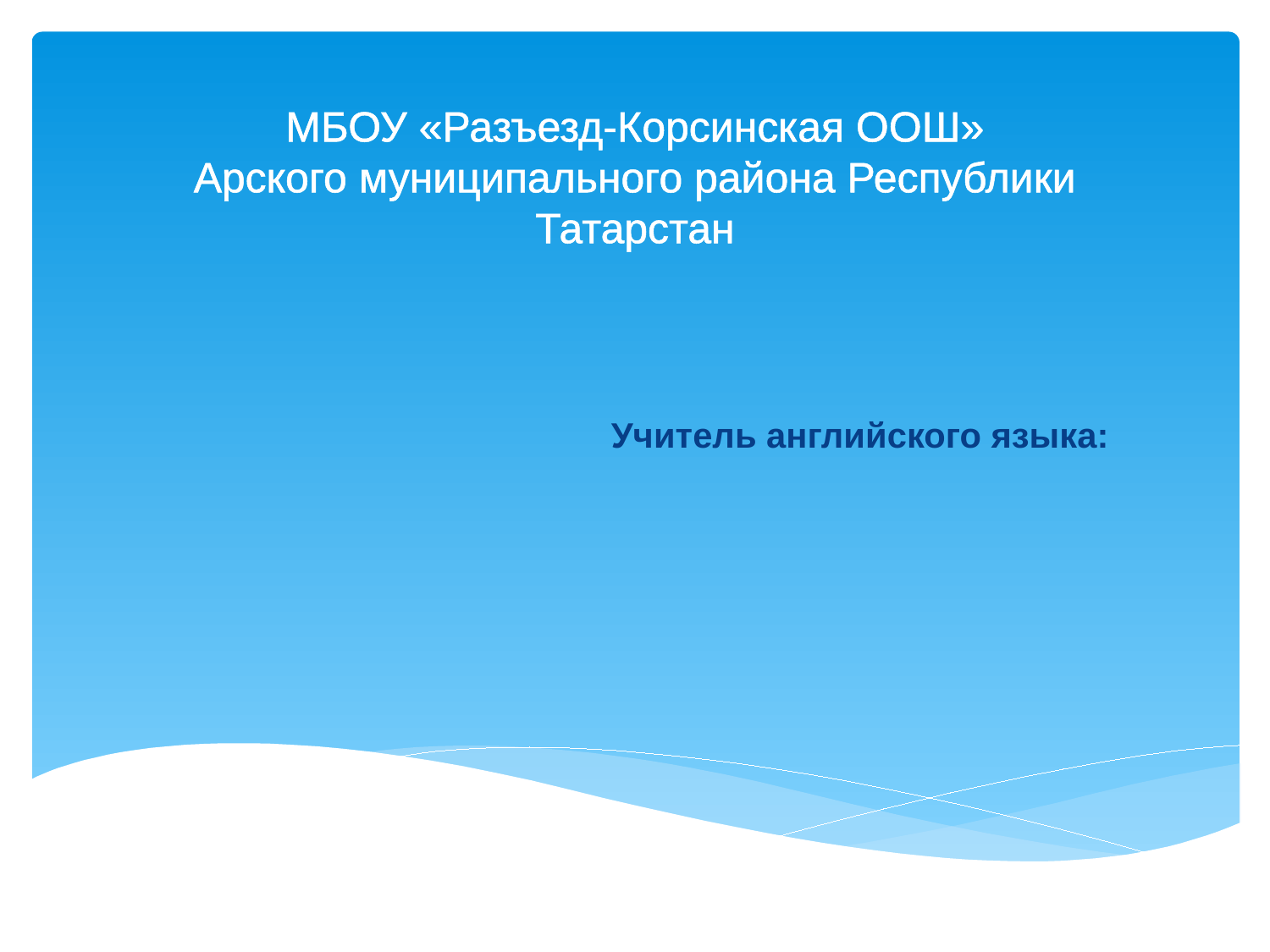

МБОУ «Разъезд-Корсинская ООШ»
Арского муниципального района Республики Татарстан
Учитель английского языка: